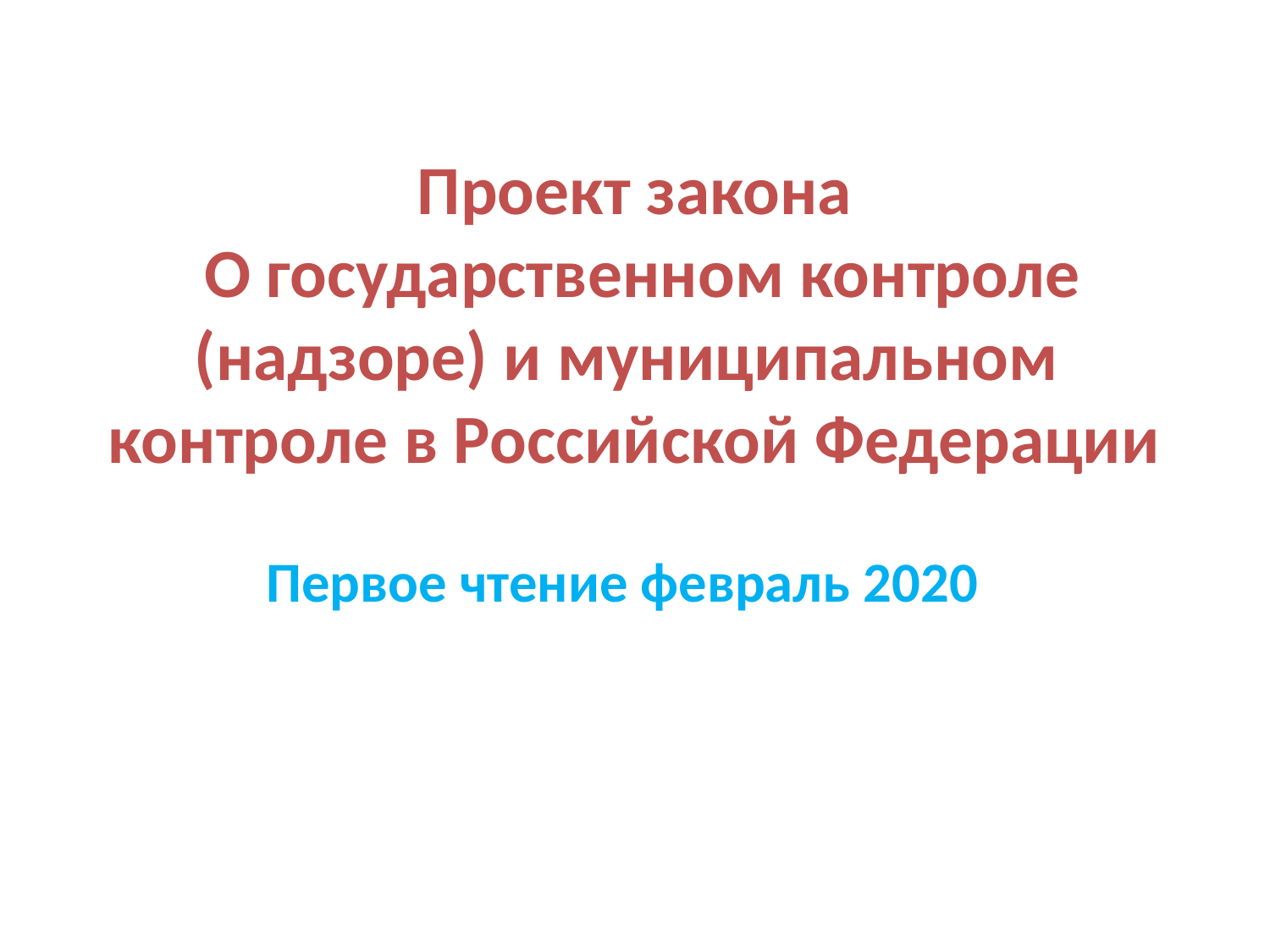

# Проект закона О государственном контроле (надзоре) и муниципальном контроле в Российской Федерации
Первое чтение февраль 2020